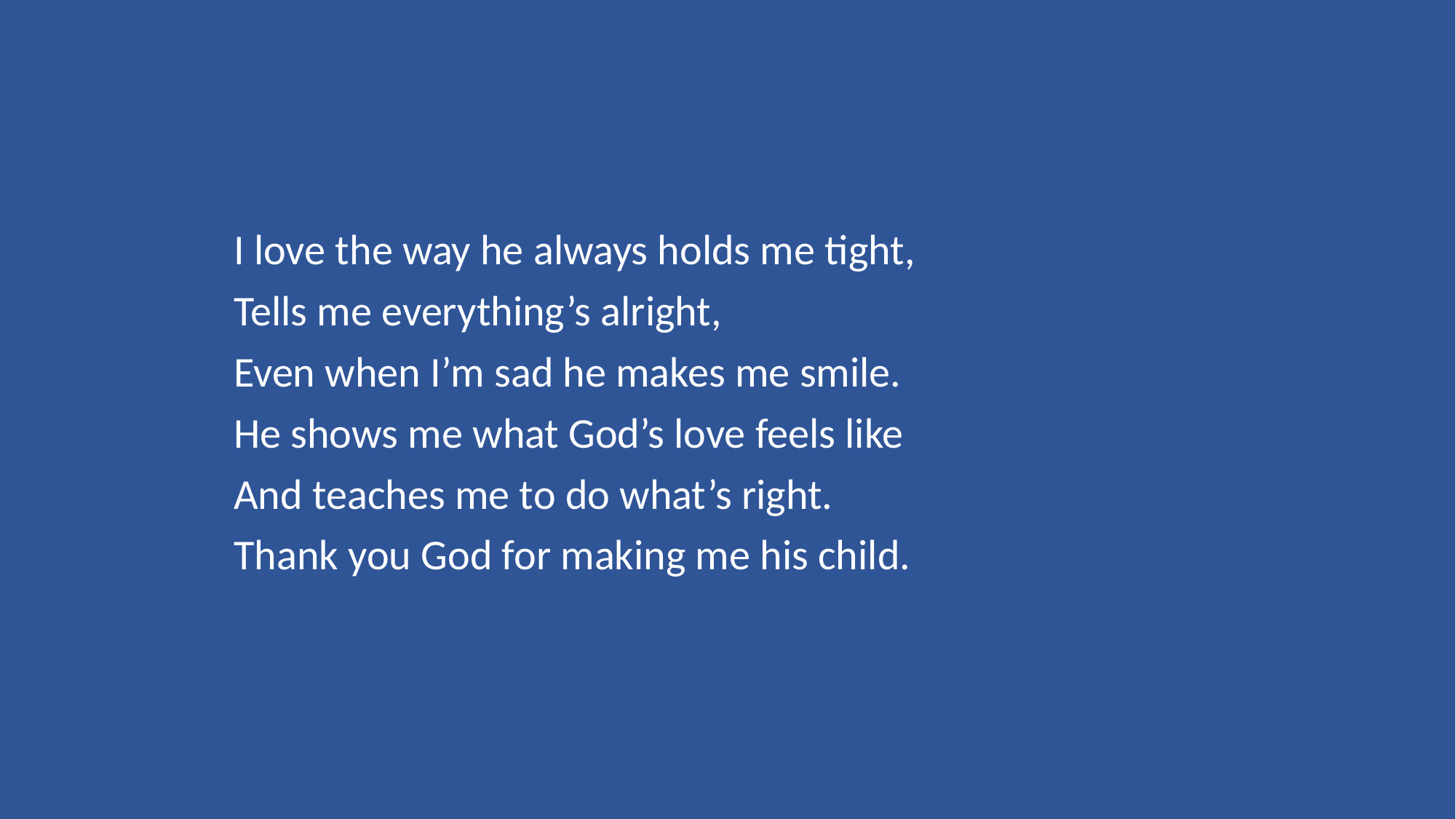

I love the way he always holds me tight,
Tells me everything’s alright,
Even when I’m sad he makes me smile.
He shows me what God’s love feels like
And teaches me to do what’s right.
Thank you God for making me his child.